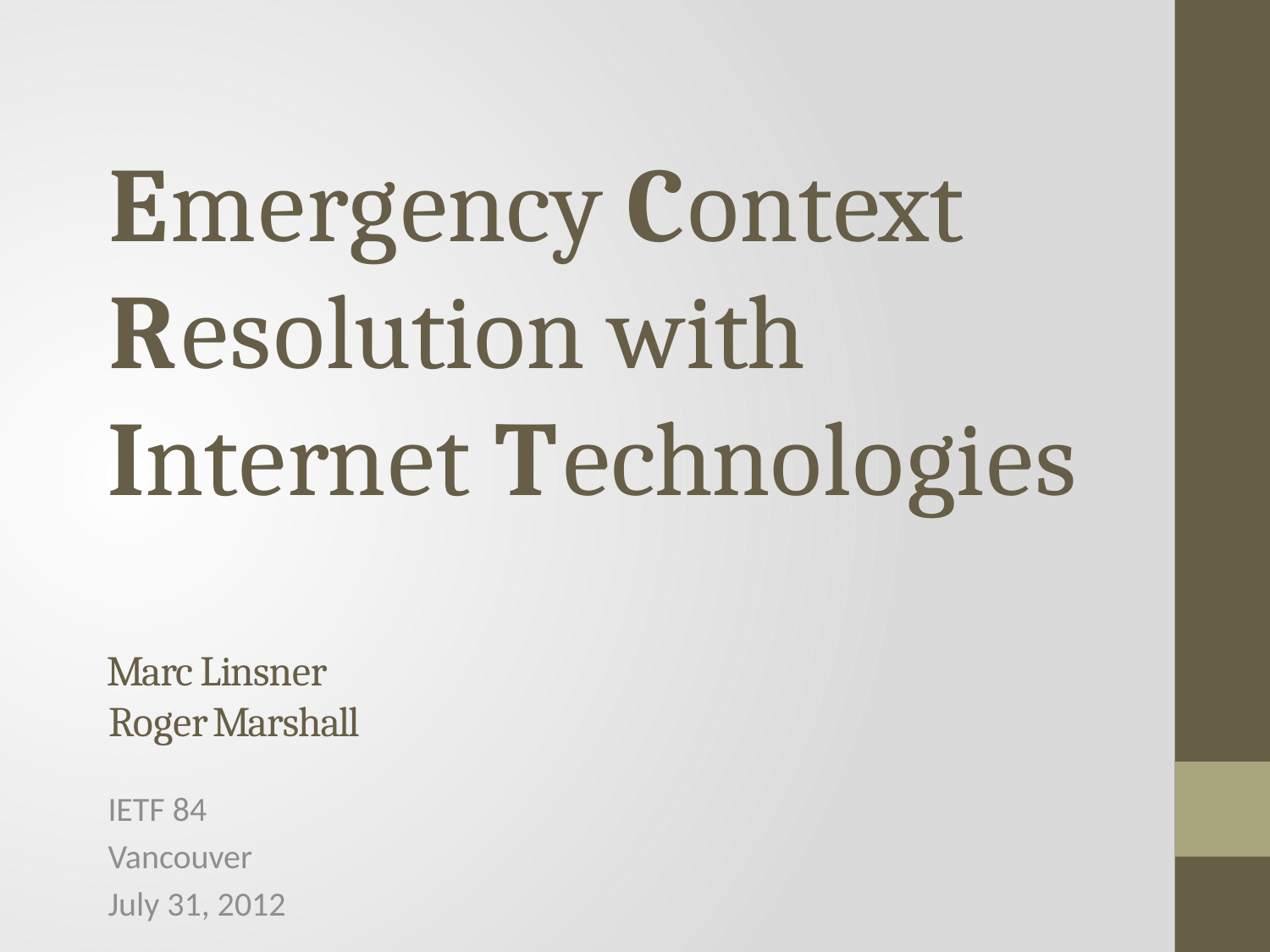

# Emergency Context Resolution with Internet Technologies Marc Linsner Roger Marshall
IETF 84
Vancouver
July 31, 2012